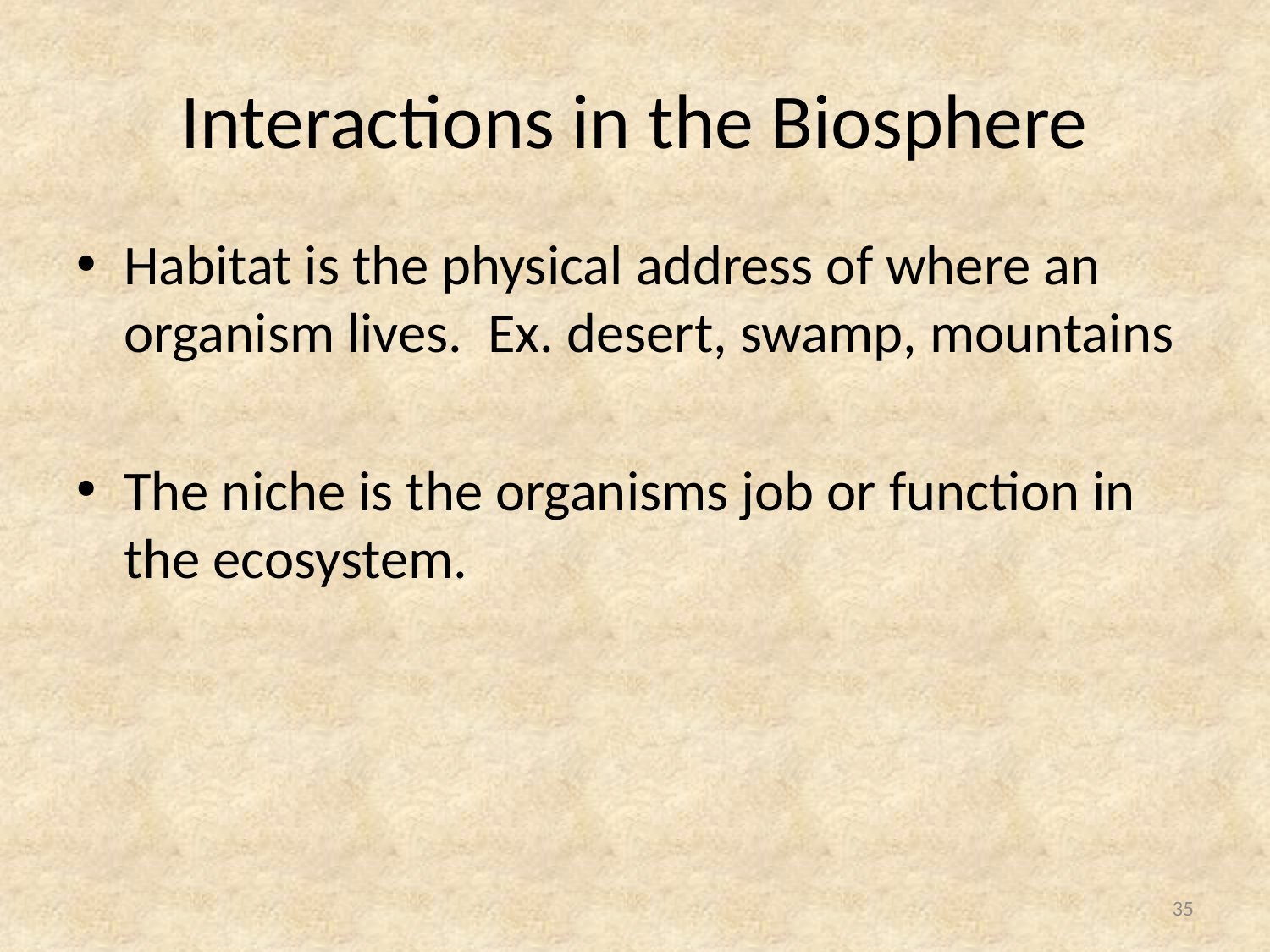

# Interactions in the Biosphere
Habitat is the physical address of where an organism lives.  Ex. desert, swamp, mountains

The niche is the organisms job or function in the ecosystem.
35